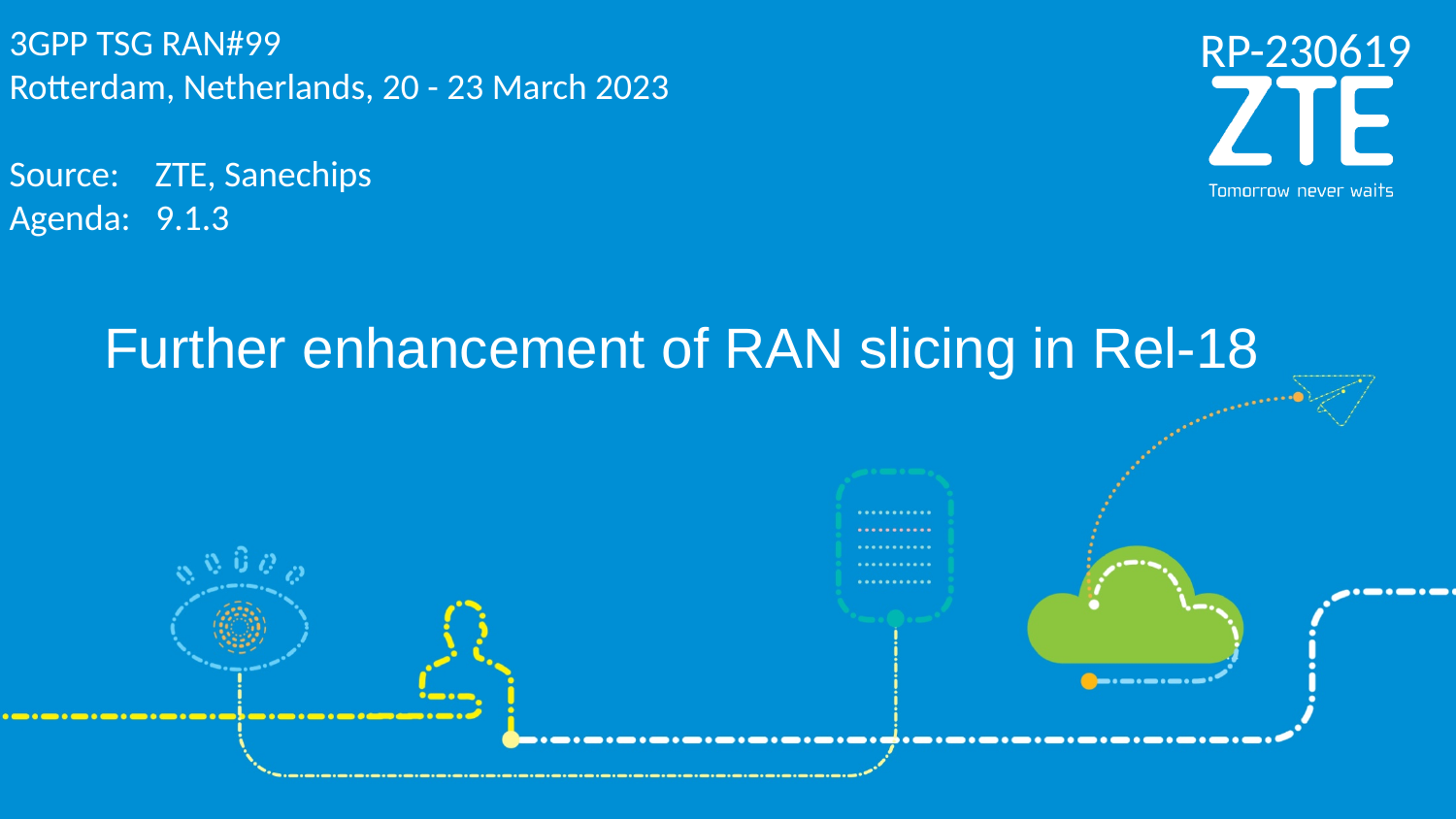

3GPP TSG RAN#99
Rotterdam, Netherlands, 20 - 23 March 2023

Source: 	ZTE, Sanechips
Agenda:   9.1.3

RP-230619
Further enhancement of RAN slicing in Rel-18